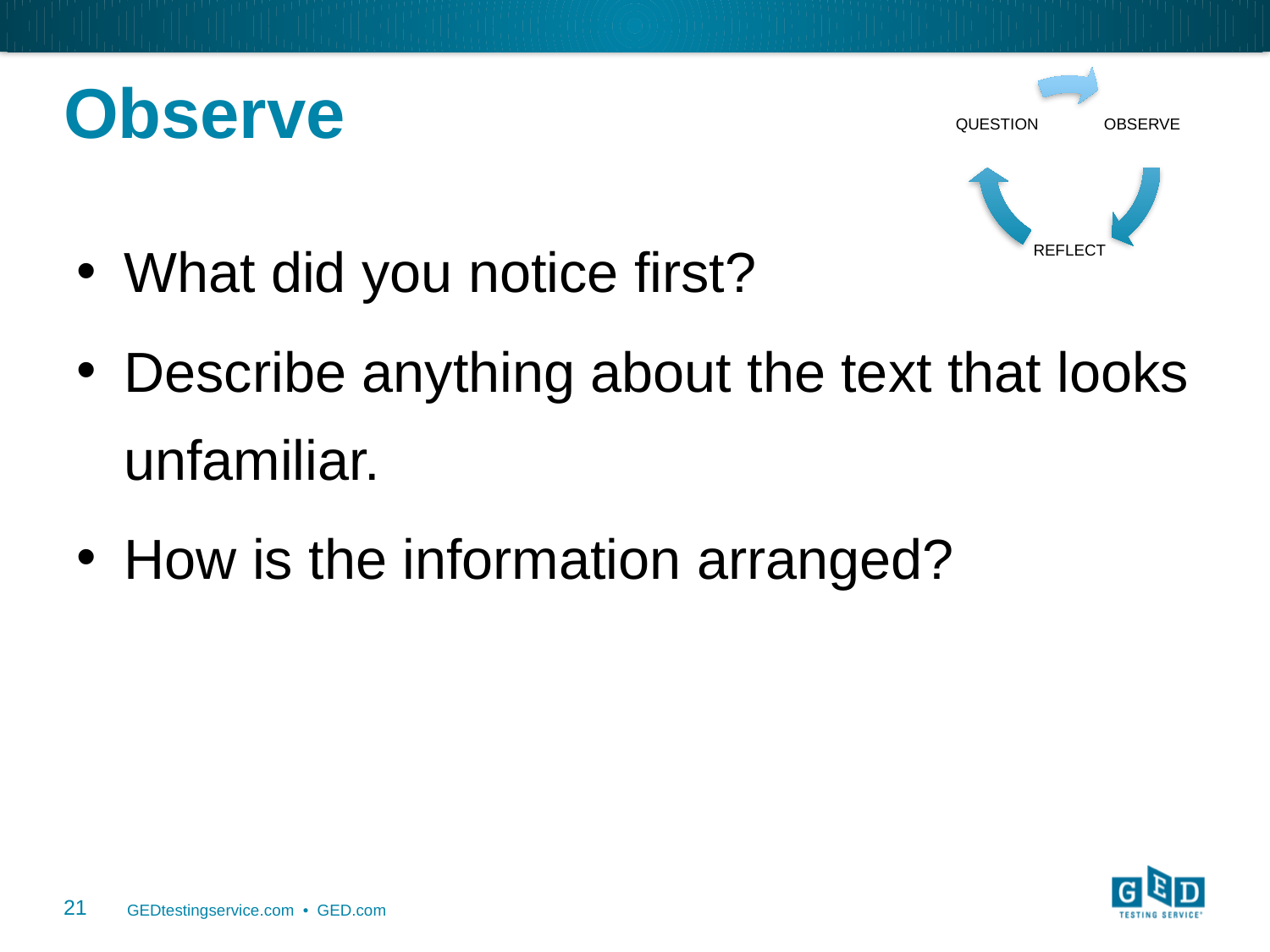

OBSERVE
REFLECT
QUESTION
# Observe
What did you notice first?
Describe anything about the text that looks unfamiliar.
How is the information arranged?
21